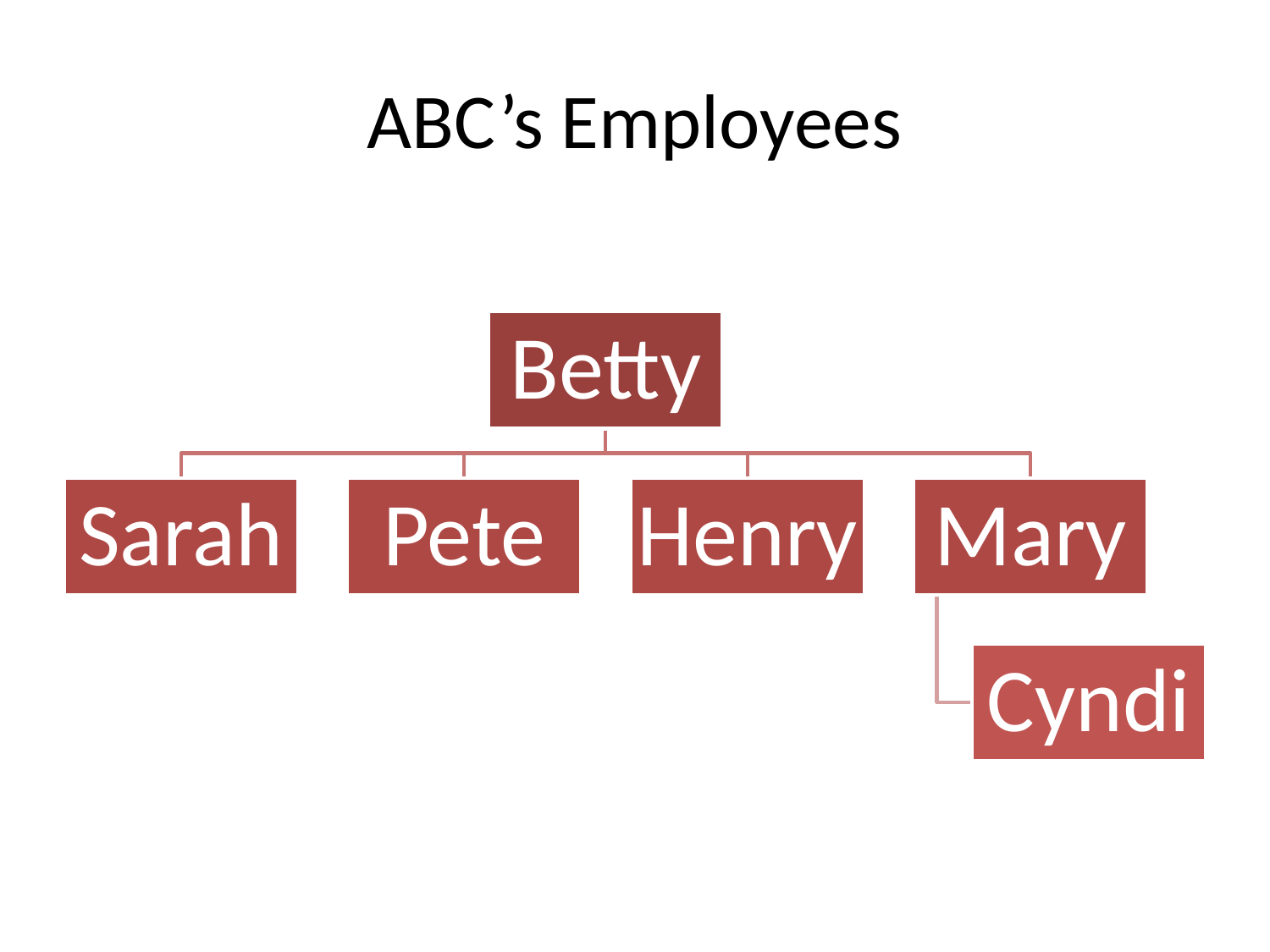

# ABC’s Employees
Betty
Sarah
Pete
Henry
Mary
Cyndi